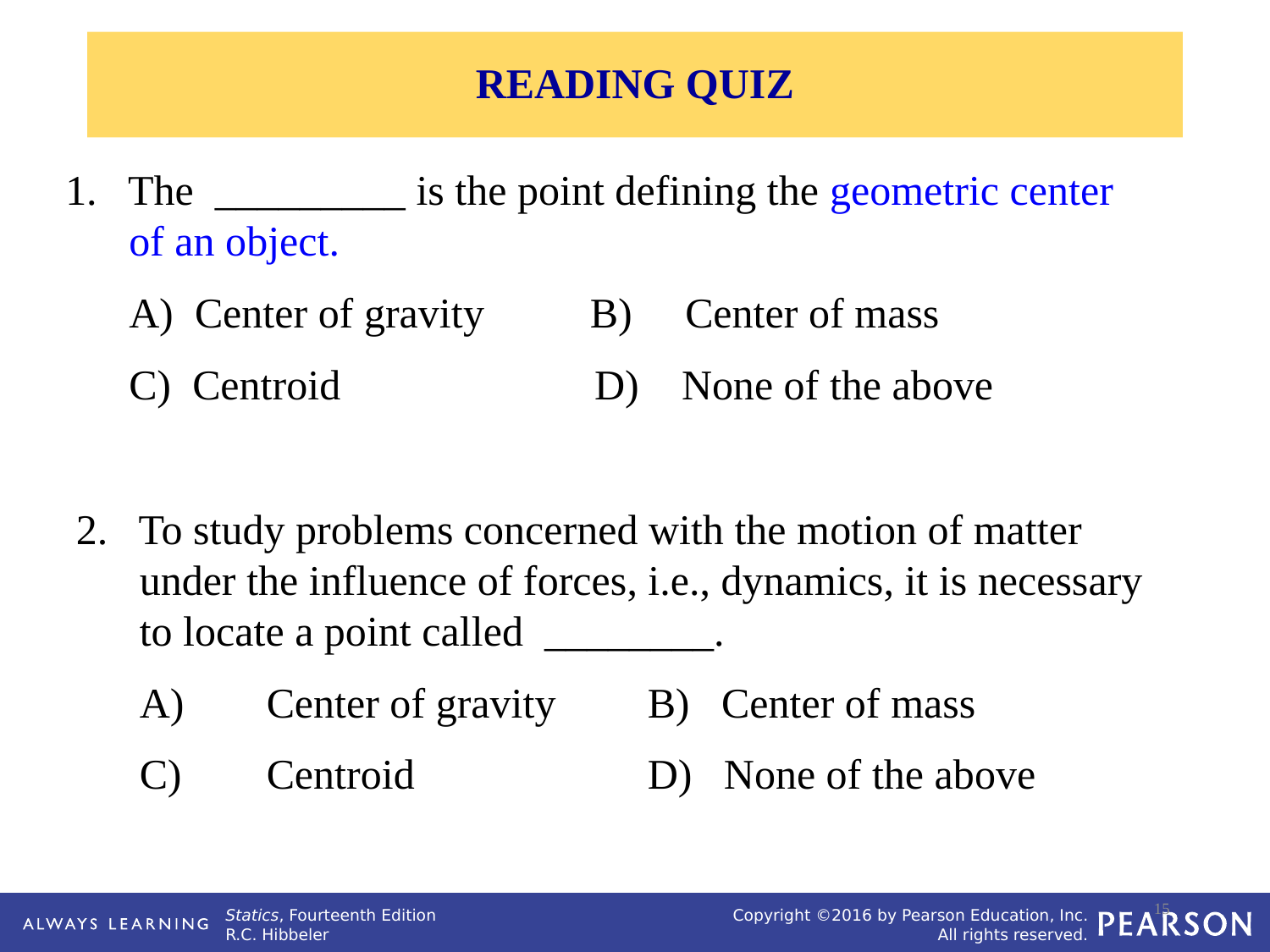

READING QUIZ
1.   The  _________ is the point defining the geometric center of an object.
A)  Center of gravity          B)     Center of mass
C)	Centroid		  D)    None of the above
2.   To study problems concerned with the motion of matter under the influence of forces, i.e., dynamics, it is necessary to locate a point called  ________.
	A)	Center of gravity	B)   Center of mass
	C)	Centroid		D)   None of the above

15